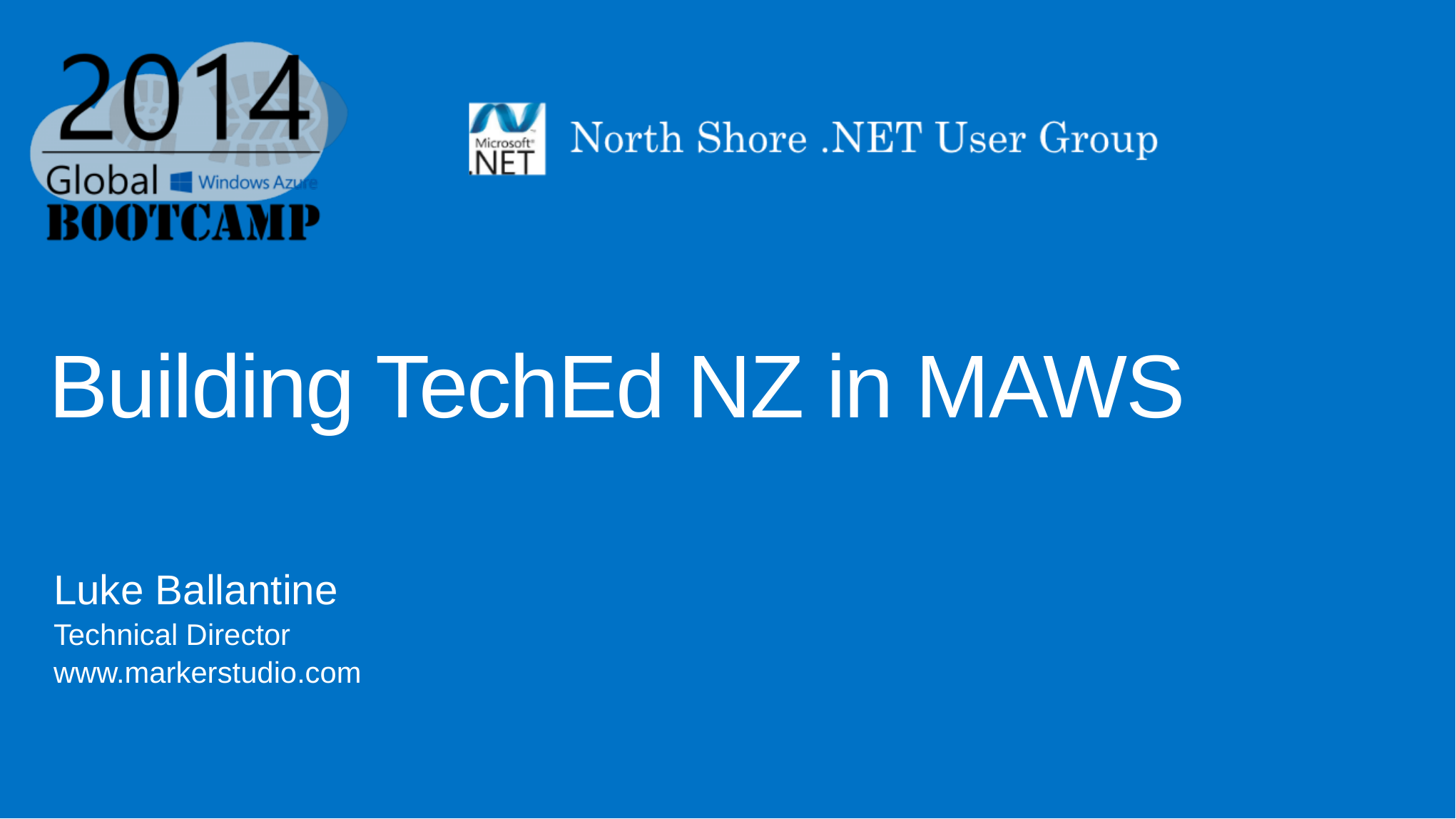

# Building TechEd NZ in MAWS
Luke Ballantine
Technical Director
www.markerstudio.com